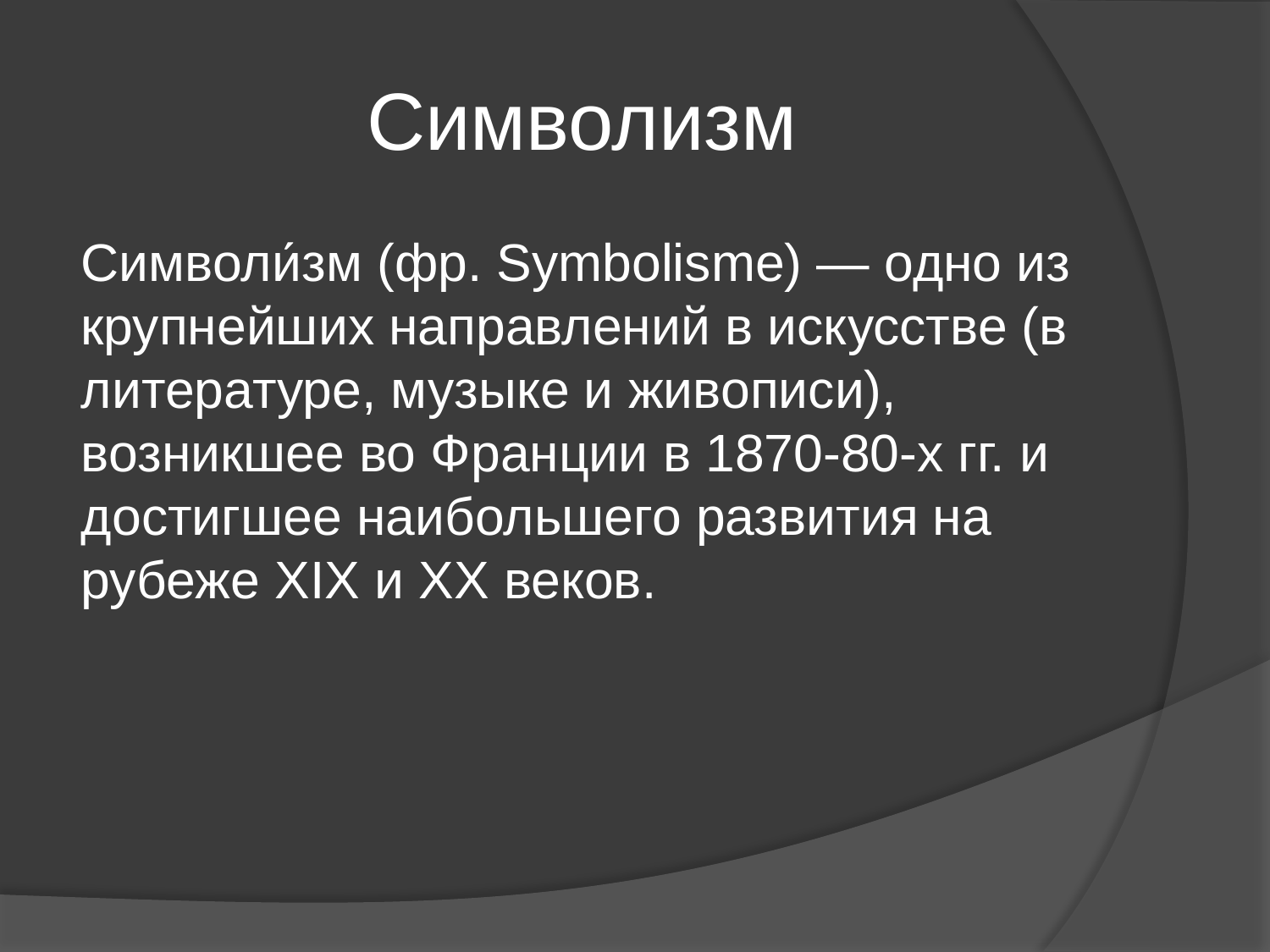

# Символизм
Символи́зм (фр. Symbolisme) — одно из крупнейших направлений в искусстве (в литературе, музыке и живописи), возникшее во Франции в 1870-80-х гг. и достигшее наибольшего развития на рубеже XIX и XX веков.